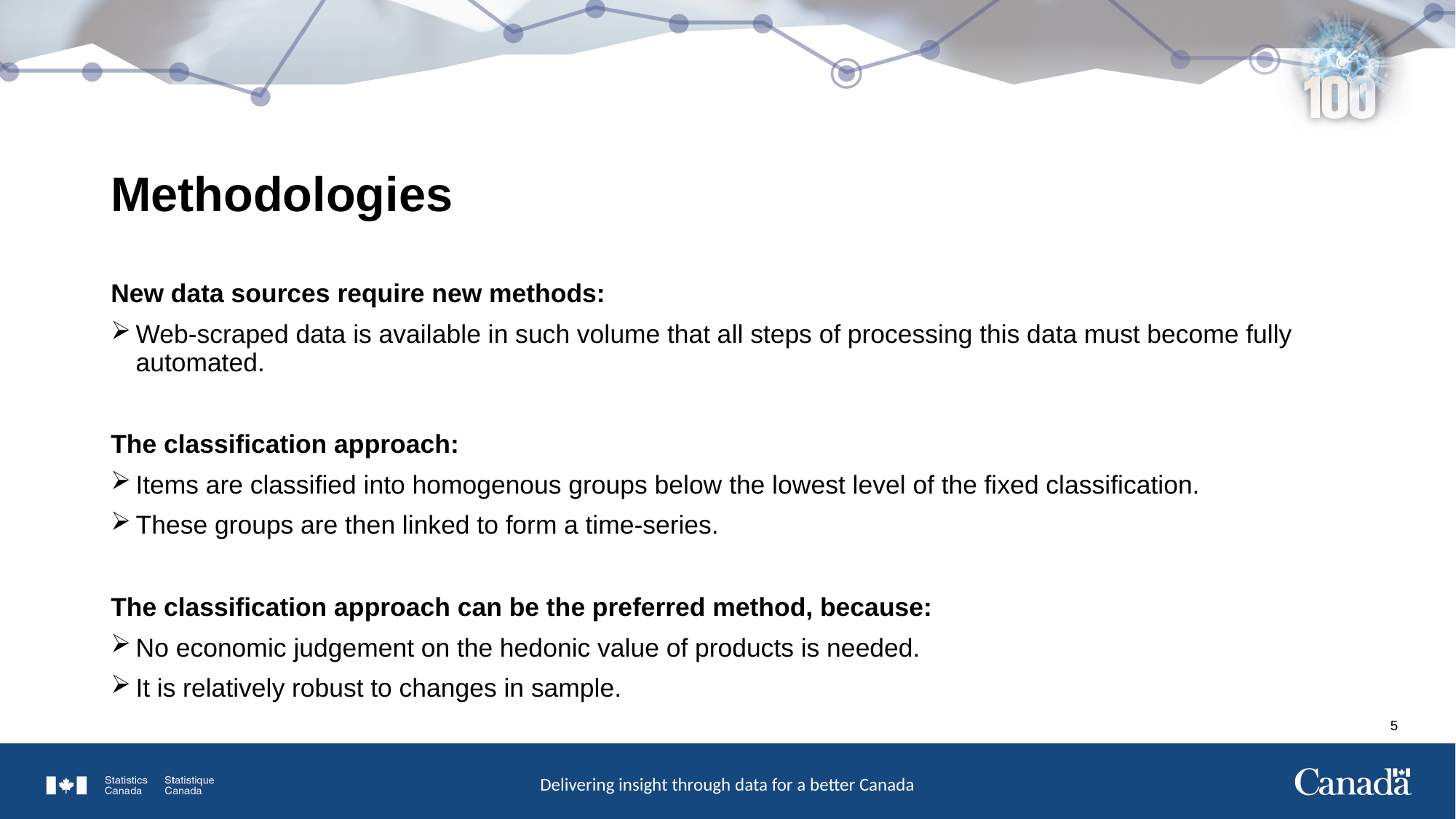

# Methodologies
New data sources require new methods:
Web-scraped data is available in such volume that all steps of processing this data must become fully automated.

The classification approach:
Items are classified into homogenous groups below the lowest level of the fixed classification.
These groups are then linked to form a time-series.

The classification approach can be the preferred method, because:
No economic judgement on the hedonic value of products is needed.
It is relatively robust to changes in sample.

5